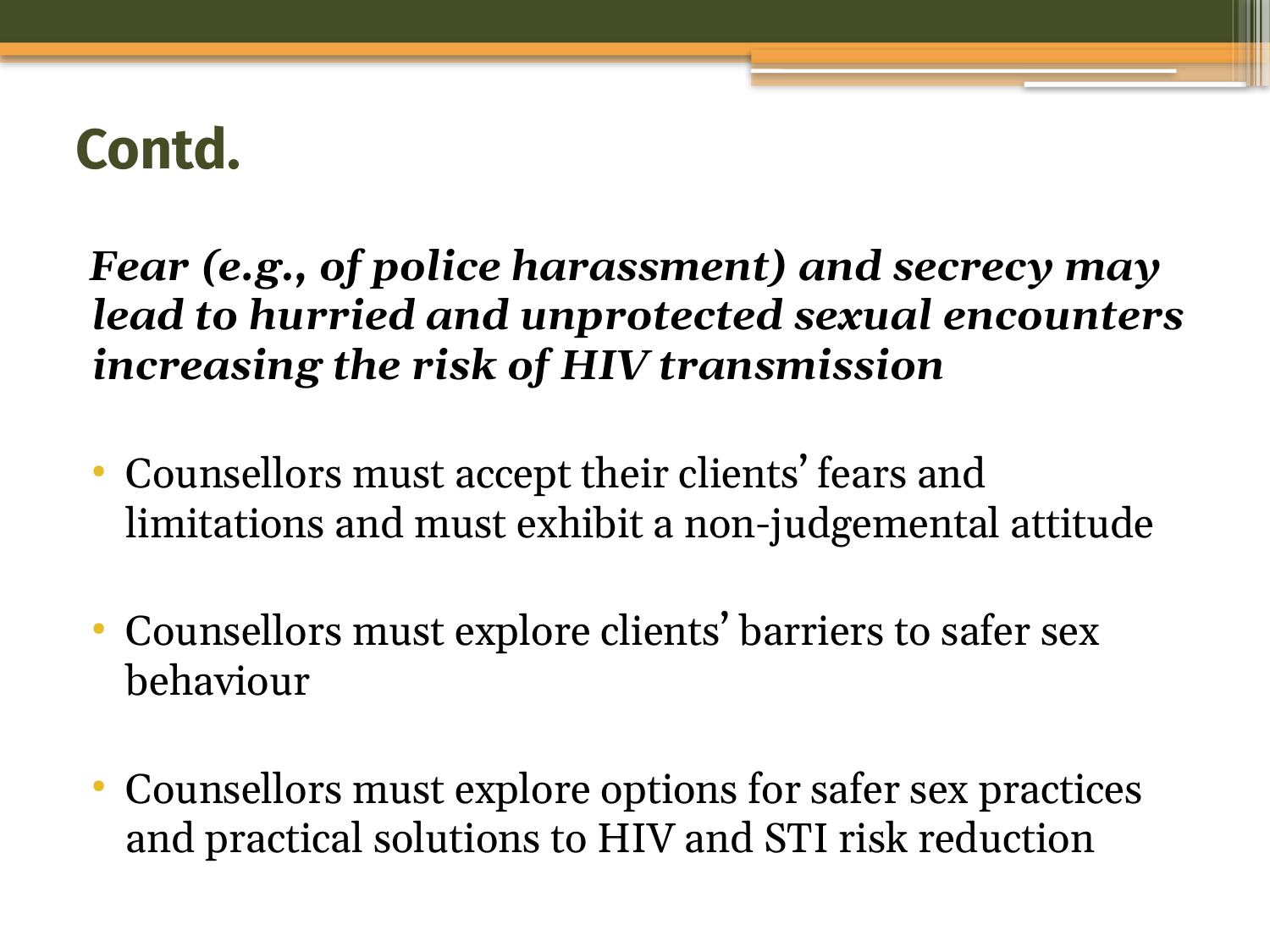

# Contd.
Fear (e.g., of police harassment) and secrecy may lead to hurried and unprotected sexual encounters increasing the risk of HIV transmission

Counsellors must accept their clients’ fears and limitations and must exhibit a non-judgemental attitude

Counsellors must explore clients’ barriers to safer sex behaviour

Counsellors must explore options for safer sex practices and practical solutions to HIV and STI risk reduction